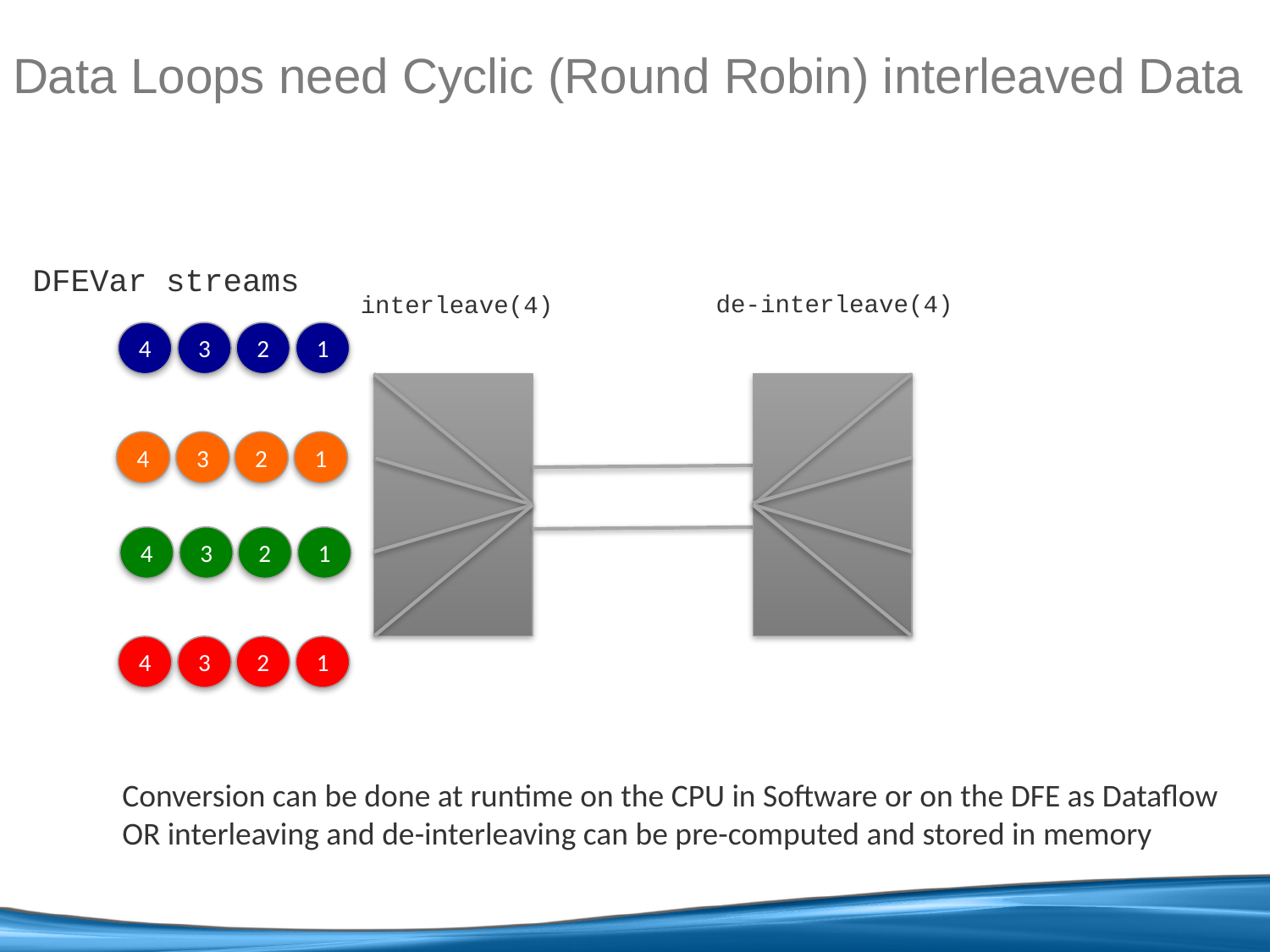

# Data Loops need Cyclic (Round Robin) interleaved Data
DFEVar streams
de-interleave(4)
interleave(4)
4
3
2
1

4
3
2
1
4
3
2
1
4
3
2
1
Conversion can be done at runtime on the CPU in Software or on the DFE as Dataflow
OR interleaving and de-interleaving can be pre-computed and stored in memory